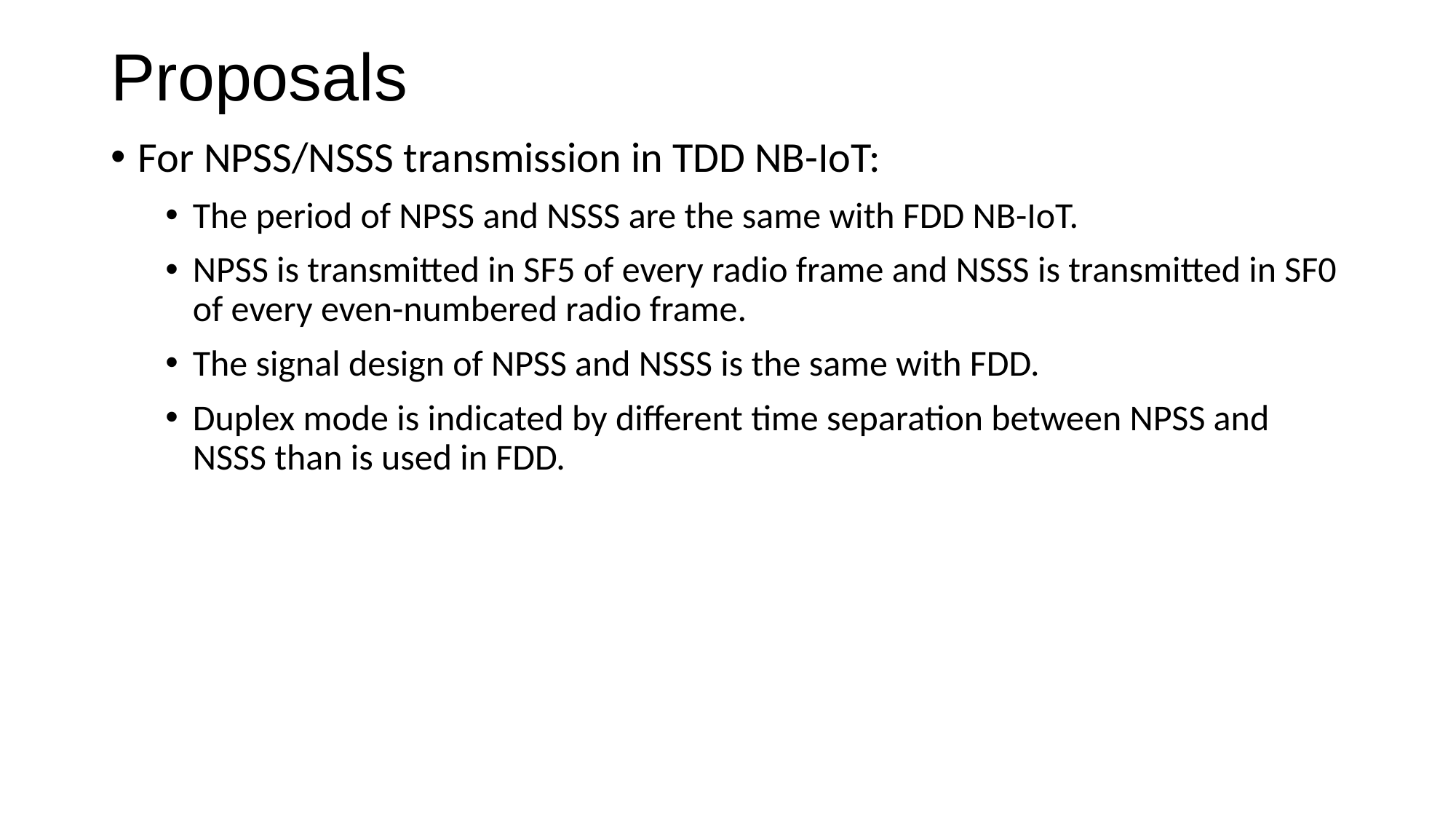

# Proposals
For NPSS/NSSS transmission in TDD NB-IoT:
The period of NPSS and NSSS are the same with FDD NB-IoT.
NPSS is transmitted in SF5 of every radio frame and NSSS is transmitted in SF0 of every even-numbered radio frame.
The signal design of NPSS and NSSS is the same with FDD.
Duplex mode is indicated by different time separation between NPSS and NSSS than is used in FDD.